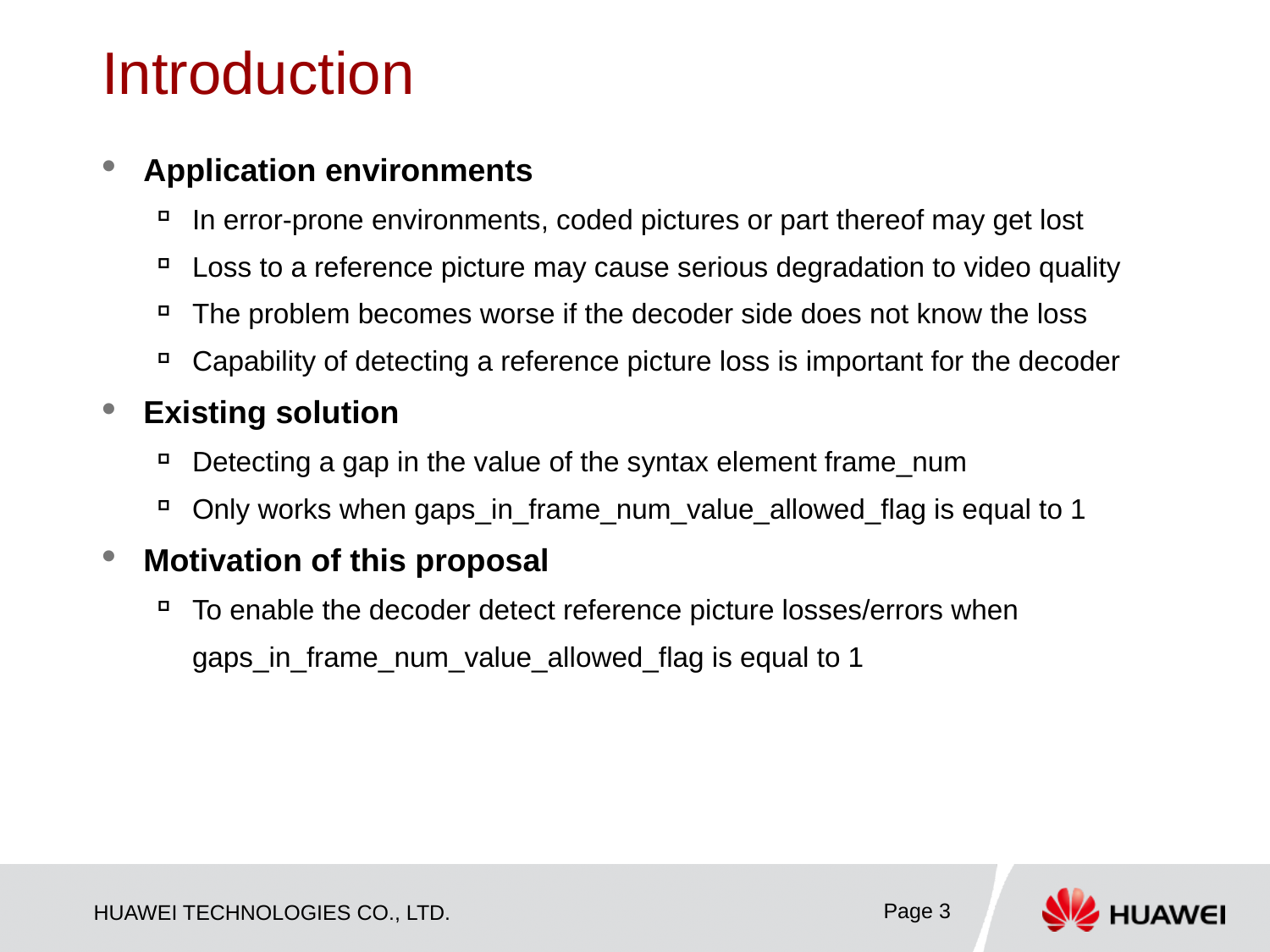

# Introduction
Application environments
In error-prone environments, coded pictures or part thereof may get lost
Loss to a reference picture may cause serious degradation to video quality
The problem becomes worse if the decoder side does not know the loss
Capability of detecting a reference picture loss is important for the decoder
Existing solution
Detecting a gap in the value of the syntax element frame_num
Only works when gaps_in_frame_num_value_allowed_flag is equal to 1
Motivation of this proposal
To enable the decoder detect reference picture losses/errors when gaps_in_frame_num_value_allowed_flag is equal to 1

Page 3